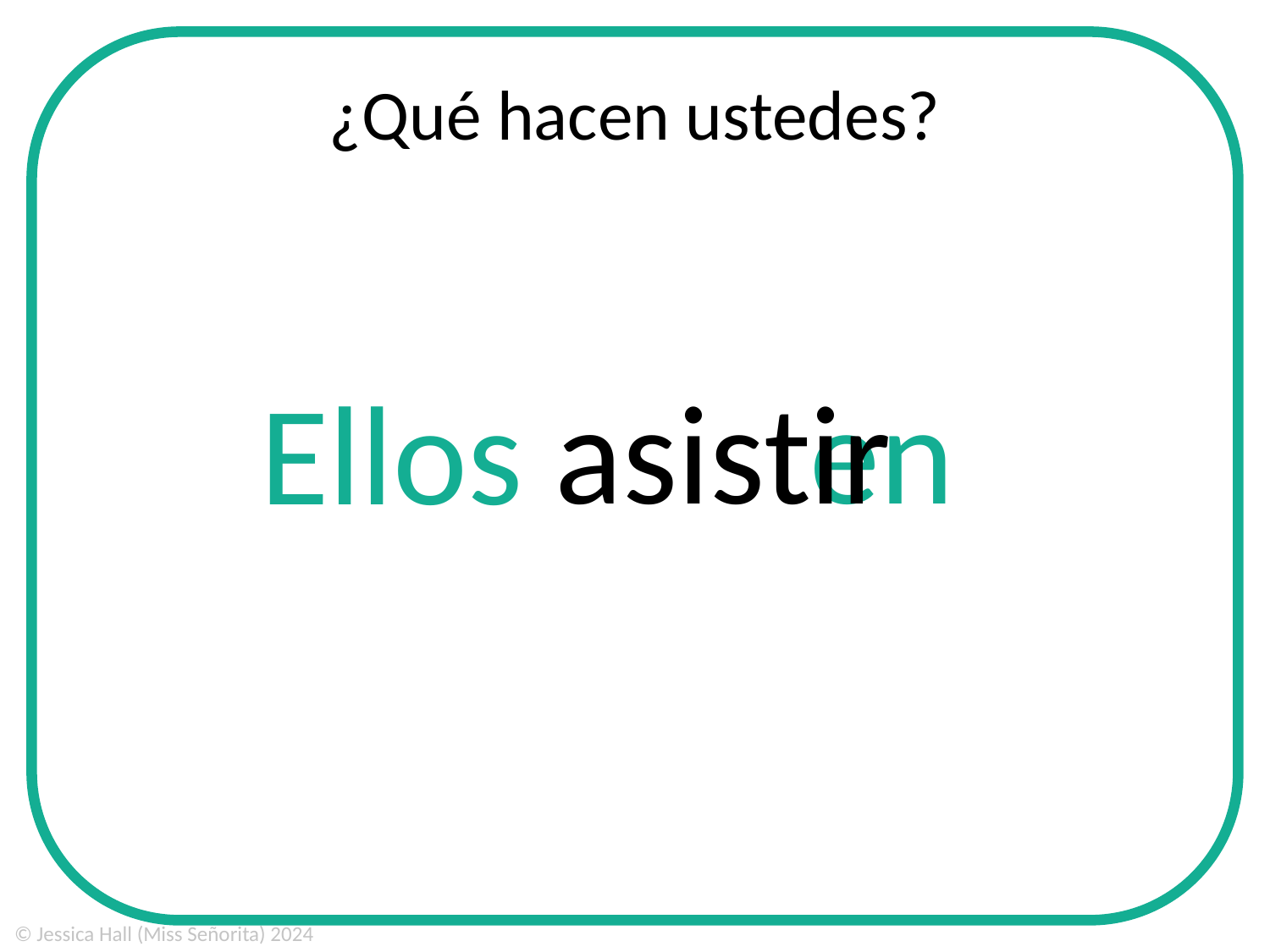

¿Qué hacen ustedes?
asist
ir
en
Ellos